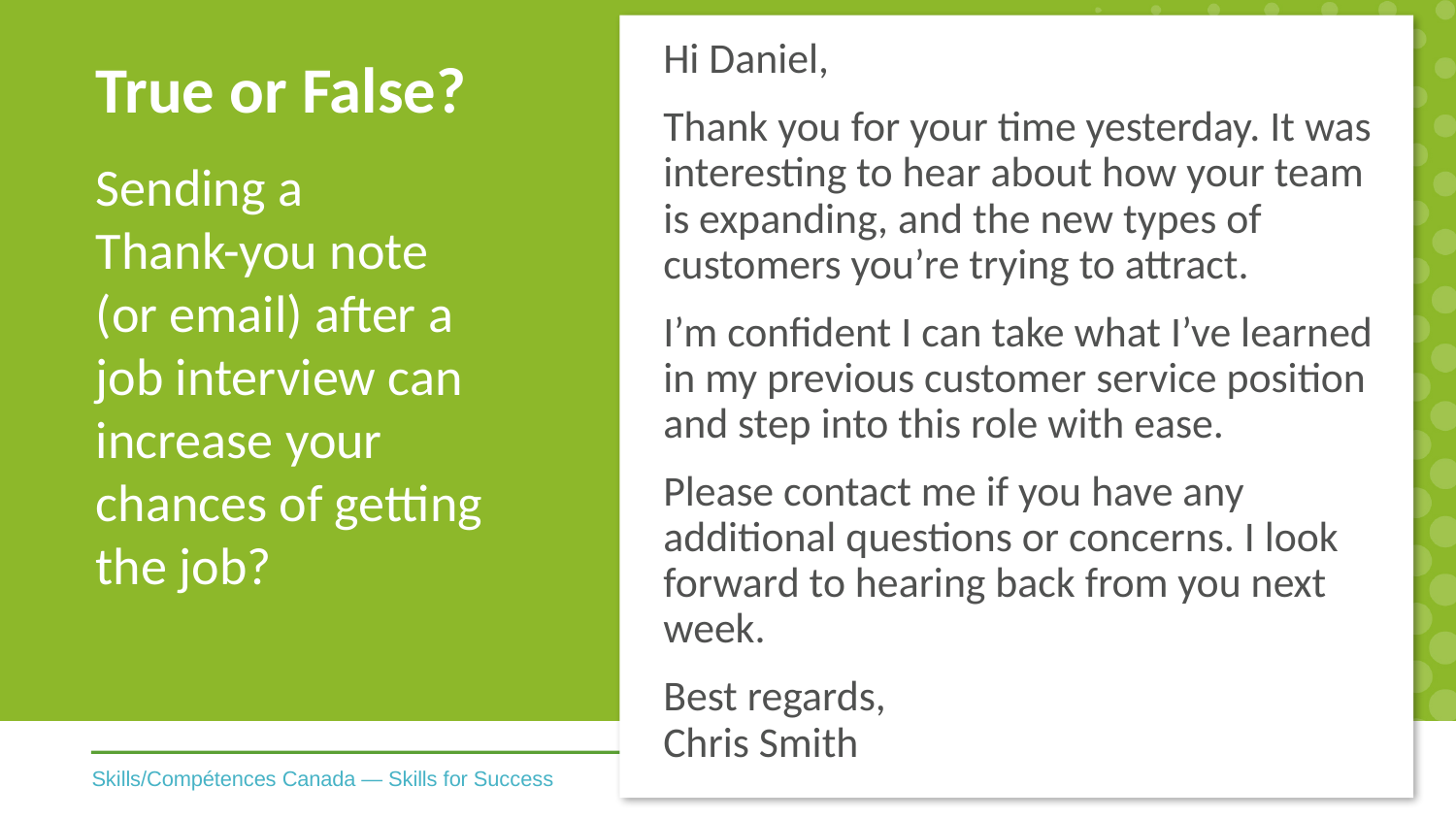

Hi Daniel,
Thank you for your time yesterday. It was interesting to hear about how your team is expanding, and the new types of customers you’re trying to attract.
I’m confident I can take what I’ve learned in my previous customer service position and step into this role with ease.
Please contact me if you have any additional questions or concerns. I look forward to hearing back from you next week.
Best regards,
Chris Smith
True or False?
Sending a
Thank-you note
(or email) after a job interview can increase your chances of getting the job?